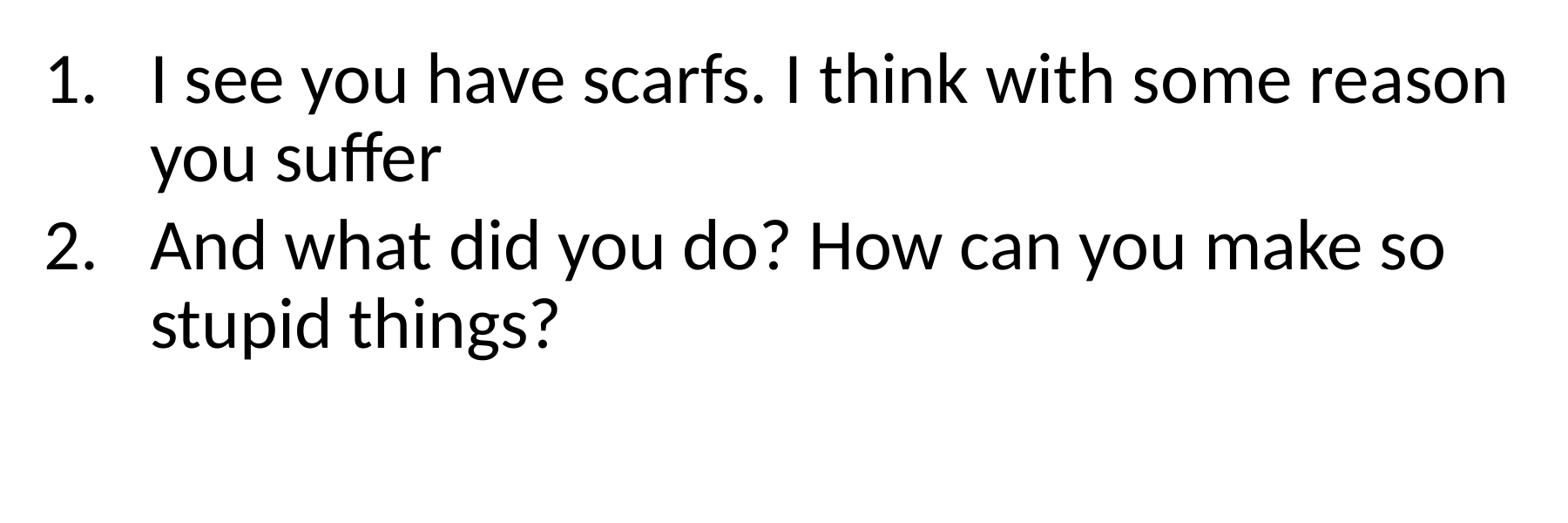

I see you have scarfs. I think with some reason you suffer
And what did you do? How can you make so stupid things?